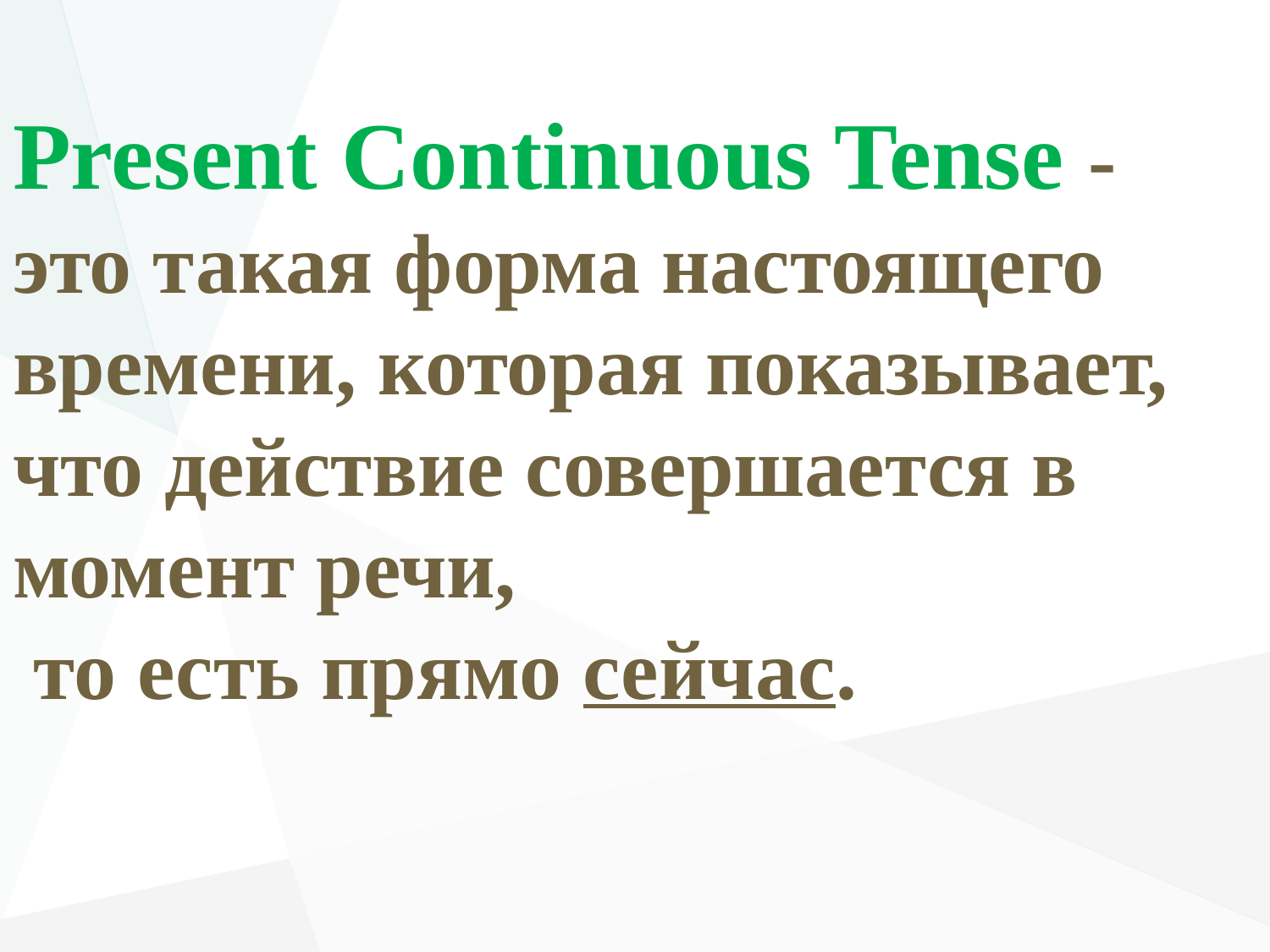

# Present Continuous Tense -
это такая форма настоящего времени, которая показывает, что действие совершается в момент речи,
 то есть прямо сейчас.